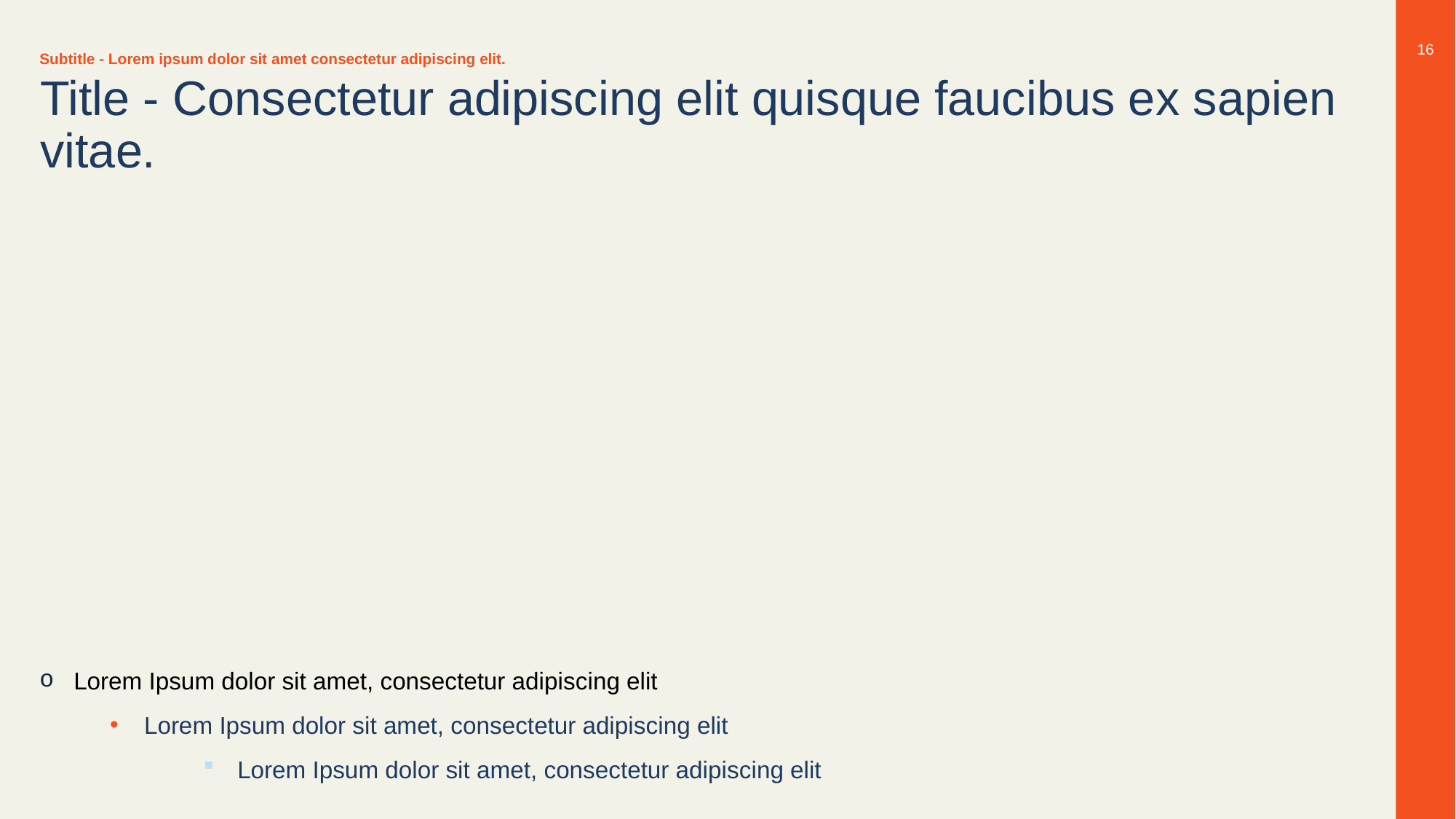

Subtitle - Lorem ipsum dolor sit amet consectetur adipiscing elit.
16
Title - Consectetur adipiscing elit quisque faucibus ex sapien vitae.

Lorem Ipsum dolor sit amet, consectetur adipiscing elit
Lorem Ipsum dolor sit amet, consectetur adipiscing elit
Lorem Ipsum dolor sit amet, consectetur adipiscing elit